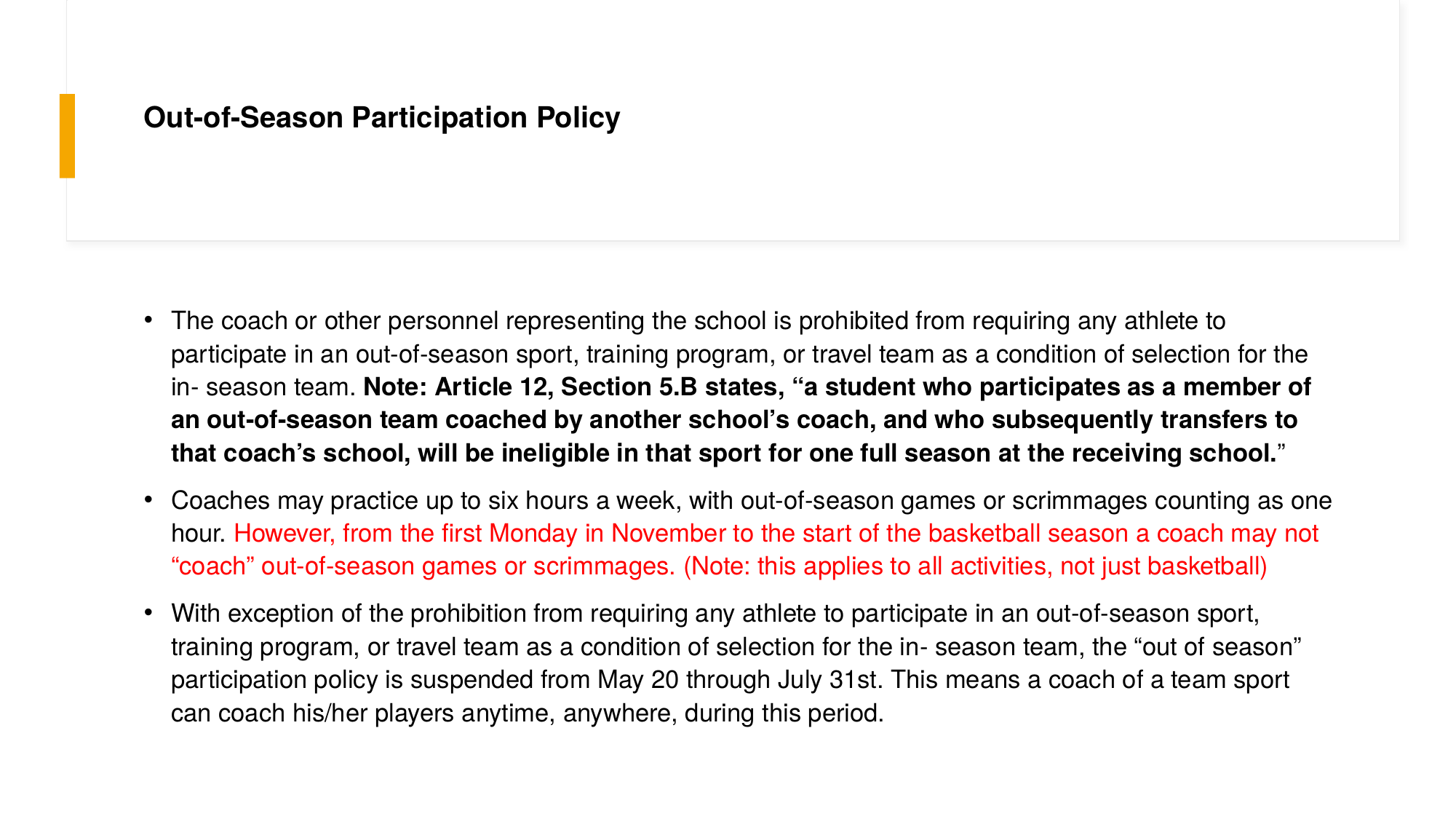

# Out-of-Season Participation Policy
The coach or other personnel representing the school is prohibited from requiring any athlete to participate in an out-of-season sport, training program, or travel team as a condition of selection for the in- season team. Note: Article 12, Section 5.B states, “a student who participates as a member of an out-of-season team coached by another school’s coach, and who subsequently transfers to that coach’s school, will be ineligible in that sport for one full season at the receiving school.”
Coaches may practice up to six hours a week, with out-of-season games or scrimmages counting as one hour. However, from the first Monday in November to the start of the basketball season a coach may not “coach” out-of-season games or scrimmages. (Note: this applies to all activities, not just basketball)
With exception of the prohibition from requiring any athlete to participate in an out-of-season sport, training program, or travel team as a condition of selection for the in- season team, the “out of season” participation policy is suspended from May 20 through July 31st. This means a coach of a team sport can coach his/her players anytime, anywhere, during this period.